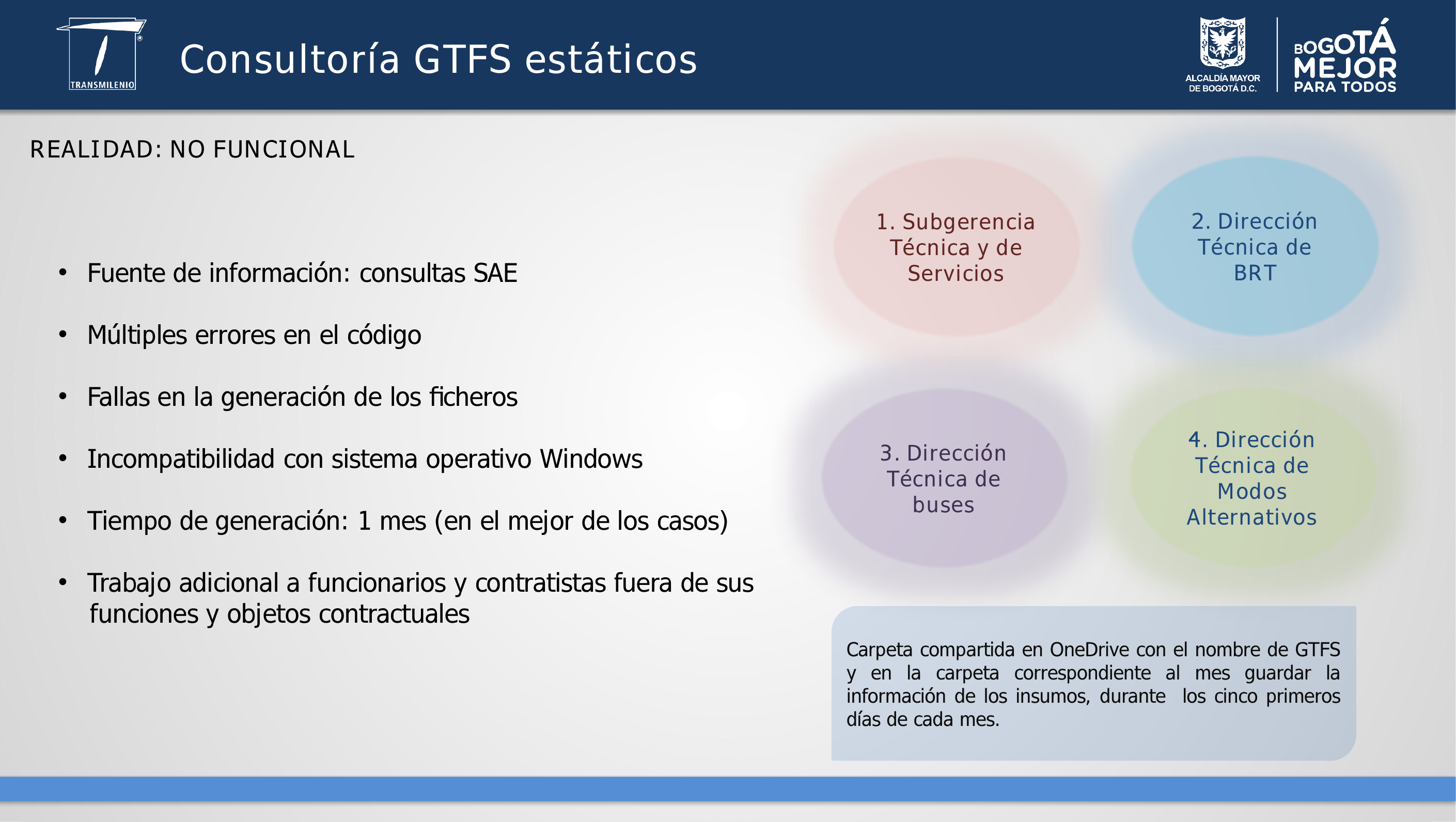

Consultoría GTFS estáticos
   REALIDAD: NO FUNCIONAL
2. Dirección Técnica de BRT
1. Subgerencia Técnica y de Servicios
Fuente de información: consultas SAE

Múltiples errores en el código

Fallas en la generación de los ficheros

Incompatibilidad con sistema operativo Windows

Tiempo de generación: 1 mes (en el mejor de los casos)

Trabajo adicional a funcionarios y contratistas fuera de sus
    funciones y objetos contractuales

4. Dirección Técnica de Modos Alternativos
3. Dirección Técnica de buses
Carpeta compartida en OneDrive con el nombre de GTFS y en la carpeta correspondiente al mes guardar la información de los insumos, durante  los cinco primeros días de cada mes.